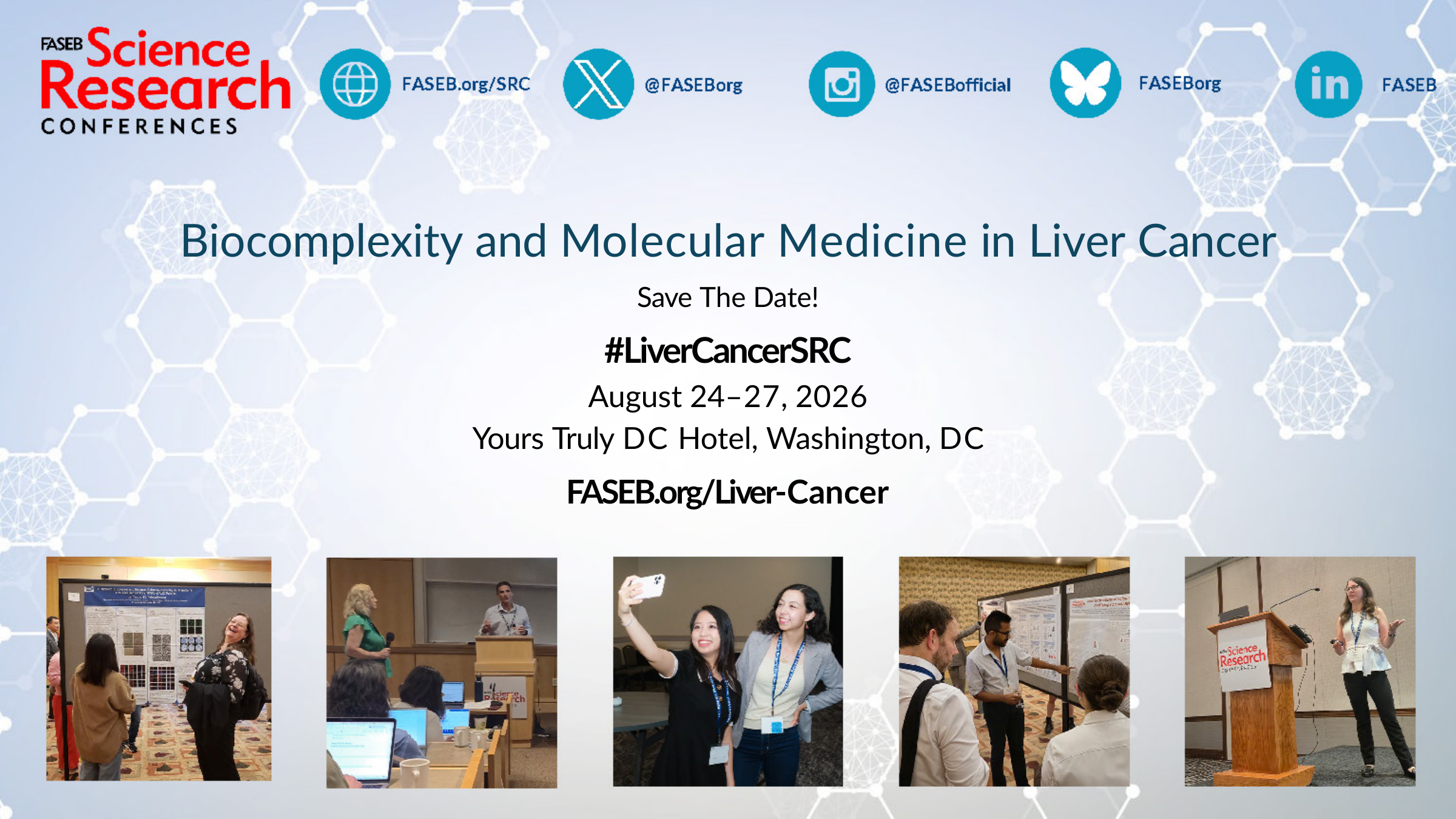

# Biocomplexity and Molecular Medicine in Liver Cancer
Save The Date!
#LiverCancerSRC
August 24–27, 2026
Yours Truly DC Hotel, Washington, DC
FASEB.org/Liver-Cancer